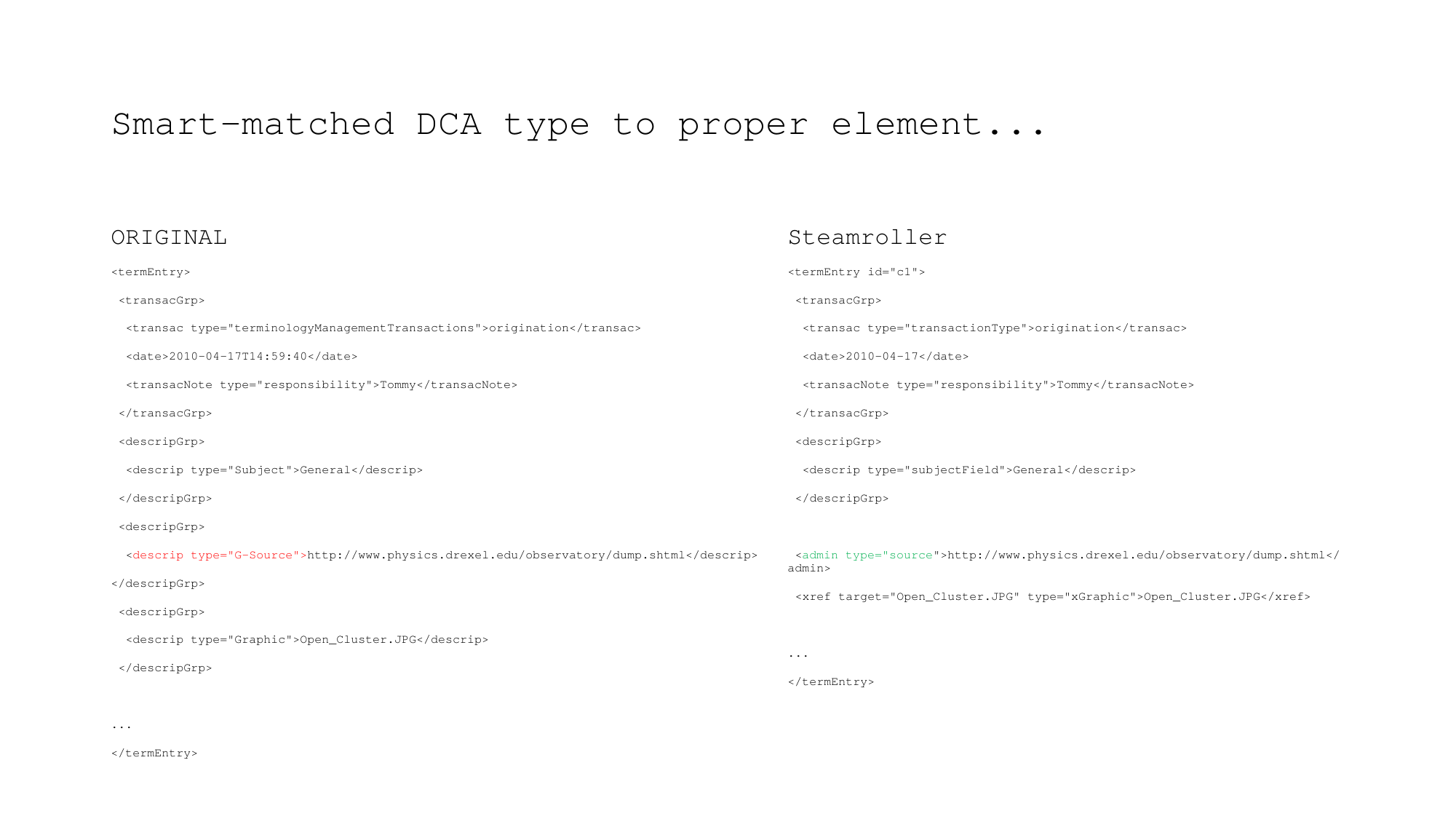

# Smart-matched DCA type to proper element...
ORIGINAL
<termEntry>
 <transacGrp>
  <transac type="terminologyManagementTransactions">origination</transac>
  <date>2010-04-17T14:59:40</date>
  <transacNote type="responsibility">Tommy</transacNote>
 </transacGrp>
 <descripGrp>
  <descrip type="Subject">General</descrip>
 </descripGrp>
 <descripGrp>
  <descrip type="G-Source">http://www.physics.drexel.edu/observatory/dump.shtml</descrip>
</descripGrp>
 <descripGrp>
  <descrip type="Graphic">Open_Cluster.JPG</descrip>
 </descripGrp>

...
</termEntry>
Steamroller
<termEntry id="c1">
 <transacGrp>
  <transac type="transactionType">origination</transac>
  <date>2010-04-17</date>
  <transacNote type="responsibility">Tommy</transacNote>
 </transacGrp>
 <descripGrp>
  <descrip type="subjectField">General</descrip>
 </descripGrp>

 <admin type="source">http://www.physics.drexel.edu/observatory/dump.shtml</admin>
 <xref target="Open_Cluster.JPG" type="xGraphic">Open_Cluster.JPG</xref>

...
</termEntry>